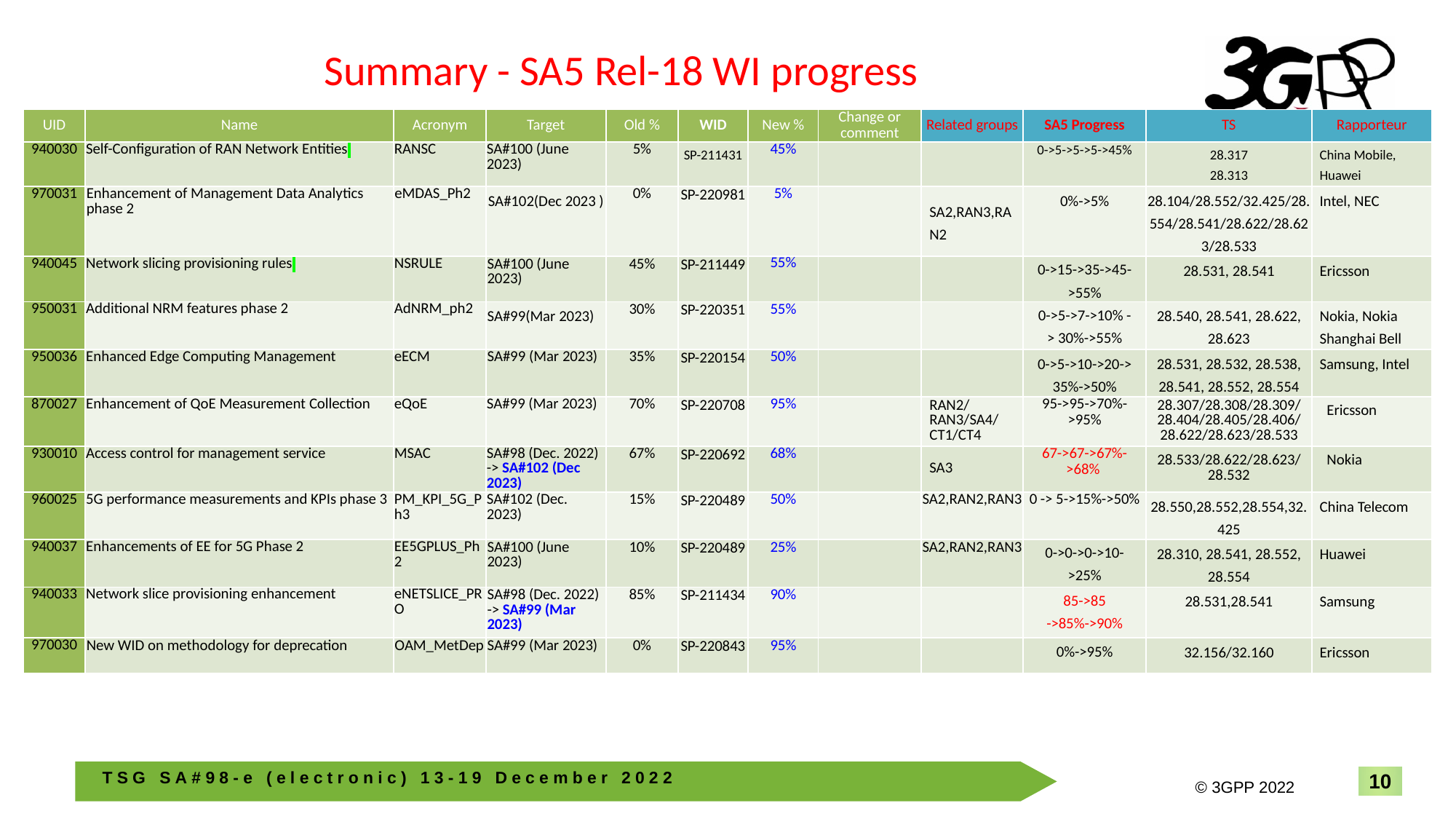

# Summary - SA5 Rel-18 WI progress
| UID | Name | Acronym | Target | Old % | WID | New % | Change or comment | Related groups | SA5 Progress | TS | Rapporteur |
| --- | --- | --- | --- | --- | --- | --- | --- | --- | --- | --- | --- |
| 940030 | Self-Configuration of RAN Network Entities | RANSC | SA#100 (June 2023) | 5% | SP-211431 | 45% |  |  | 0->5->5->5->45% | 28.317 28.313 | China Mobile, Huawei |
| 970031 | Enhancement of Management Data Analytics phase 2 | eMDAS\_Ph2 | SA#102(Dec 2023 ) | 0% | SP-220981 | 5% |  | SA2,RAN3,RAN2 | 0%->5% | 28.104/28.552/32.425/28.554/28.541/28.622/28.623/28.533 | Intel, NEC |
| 940045 | Network slicing provisioning rules | NSRULE | SA#100 (June 2023) | 45% | SP-211449 | 55% |  |  | 0->15->35->45->55% | 28.531, 28.541 | Ericsson |
| 950031 | Additional NRM features phase 2 | AdNRM\_ph2 | SA#99(Mar 2023) | 30% | SP-220351 | 55% |  |  | 0->5->7->10% -> 30%->55% | 28.540, 28.541, 28.622, 28.623 | Nokia, Nokia Shanghai Bell |
| 950036 | Enhanced Edge Computing Management | eECM | SA#99 (Mar 2023) | 35% | SP-220154 | 50% |  |  | 0->5->10->20-> 35%->50% | 28.531, 28.532, 28.538, 28.541, 28.552, 28.554 | Samsung, Intel |
| 870027 | Enhancement of QoE Measurement Collection | eQoE | SA#99 (Mar 2023) | 70% | SP-220708 | 95% |  | RAN2/RAN3/SA4/CT1/CT4 | 95->95->70%->95% | 28.307/28.308/28.309/28.404/28.405/28.406/28.622/28.623/28.533 | Ericsson |
| 930010 | Access control for management service | MSAC | SA#98 (Dec. 2022) -> SA#102 (Dec 2023) | 67% | SP-220692 | 68% |  | SA3 | 67->67->67%->68% | 28.533/28.622/28.623/28.532 | Nokia |
| 960025 | 5G performance measurements and KPIs phase 3 | PM\_KPI\_5G\_Ph3 | SA#102 (Dec. 2023) | 15% | SP-220489 | 50% |  | SA2,RAN2,RAN3 | 0 -> 5->15%->50% | 28.550,28.552,28.554,32.425 | China Telecom |
| 940037 | Enhancements of EE for 5G Phase 2 | EE5GPLUS\_Ph2 | SA#100 (June 2023) | 10% | SP-220489 | 25% |  | SA2,RAN2,RAN3 | 0->0->0->10->25% | 28.310, 28.541, 28.552, 28.554 | Huawei |
| 940033 | Network slice provisioning enhancement | eNETSLICE\_PRO | SA#98 (Dec. 2022) -> SA#99 (Mar 2023) | 85% | SP-211434 | 90% |  |  | 85->85 ->85%->90% | 28.531,28.541 | Samsung |
| 970030 | New WID on methodology for deprecation | OAM\_MetDep | SA#99 (Mar 2023) | 0% | SP-220843 | 95% |  |  | 0%->95% | 32.156/32.160 | Ericsson |